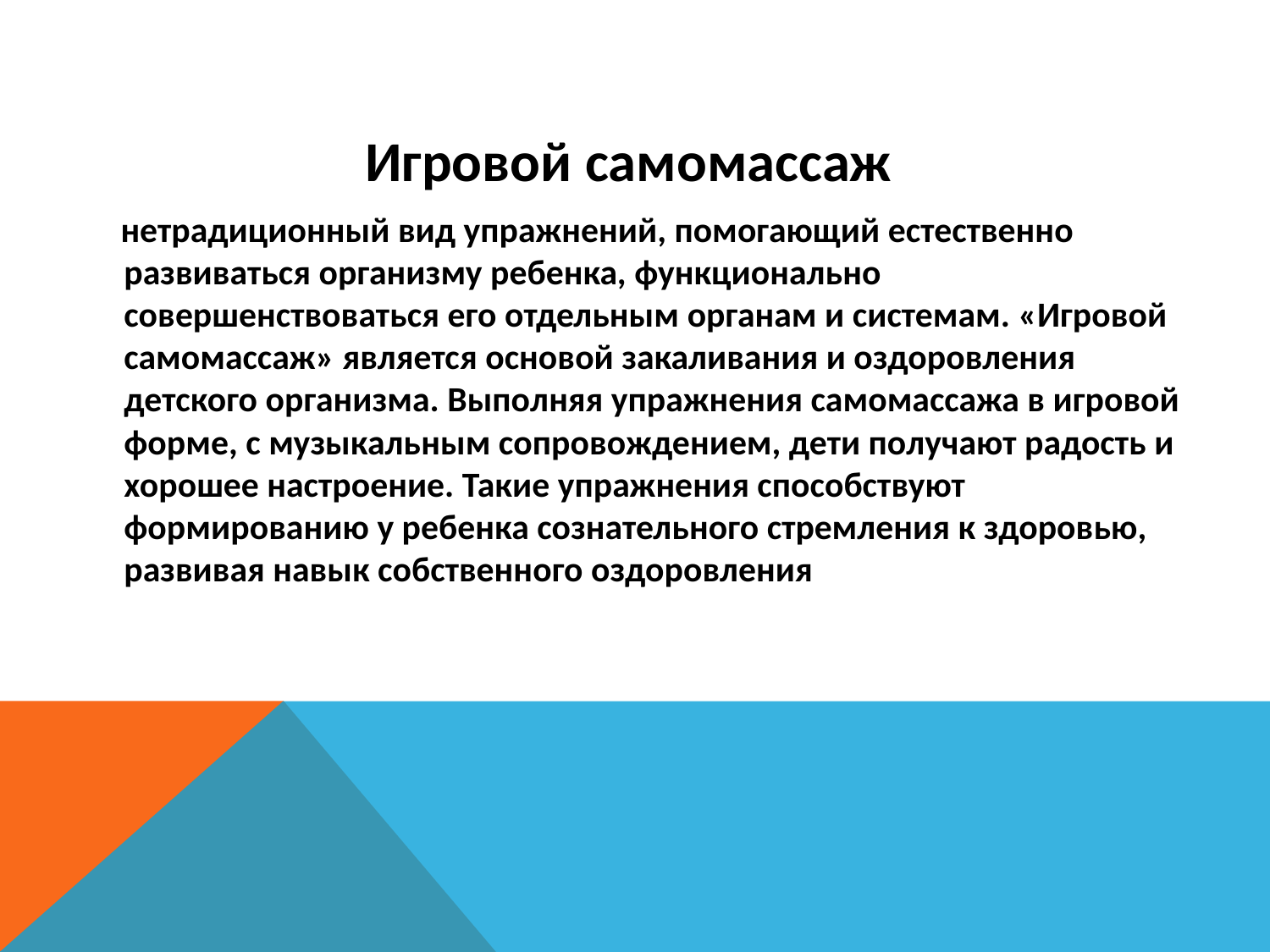

Игровой самомассаж
       нетрадиционный вид упражнений, помогающий естественно развиваться организму ребенка, функционально совершенствоваться его отдельным органам и системам. «Игровой самомассаж» является основой закаливания и оздоровления детского организма. Выполняя упражнения самомассажа в игровой форме, с музыкальным сопровождением, дети получают радость и хорошее настроение. Такие упражнения способствуют формированию у ребенка сознательного стремления к здоровью, развивая навык собственного оздоровления